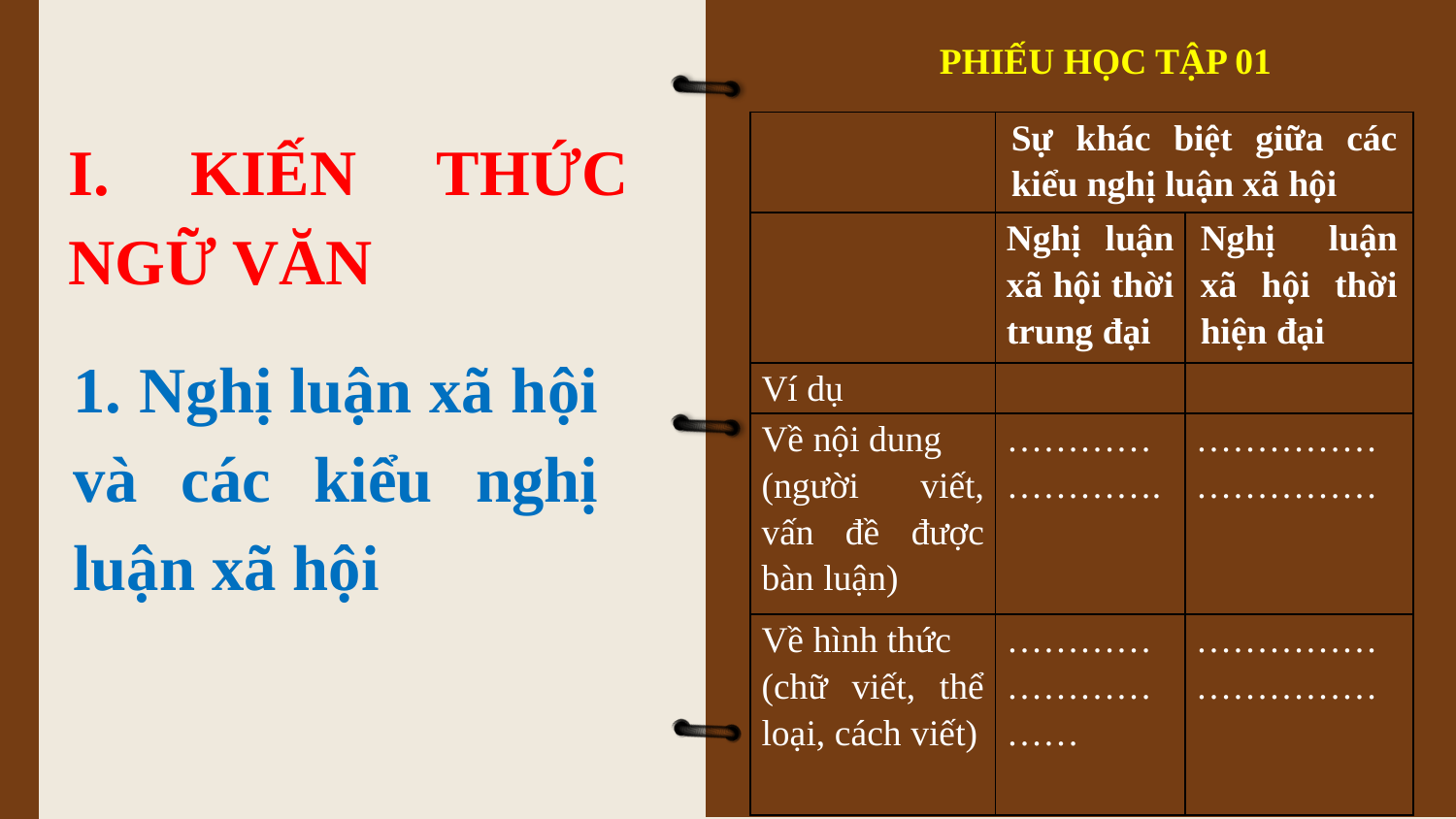

PHIẾU HỌC TẬP 01
I. KIẾN THỨC NGỮ VĂN
|  | Sự khác biệt giữa các kiểu nghị luận xã hội |  |
| --- | --- | --- |
|  | Nghị luận xã hội thời trung đại | Nghị luận xã hội thời hiện đại |
| Ví dụ |  |  |
| Về nội dung (người viết, vấn đề được bàn luận) | ……………………. | ………………………… |
| Về hình thức (chữ viết, thể loại, cách viết) | ………………………… | ………………………… |
1. Nghị luận xã hội và các kiểu nghị luận xã hội